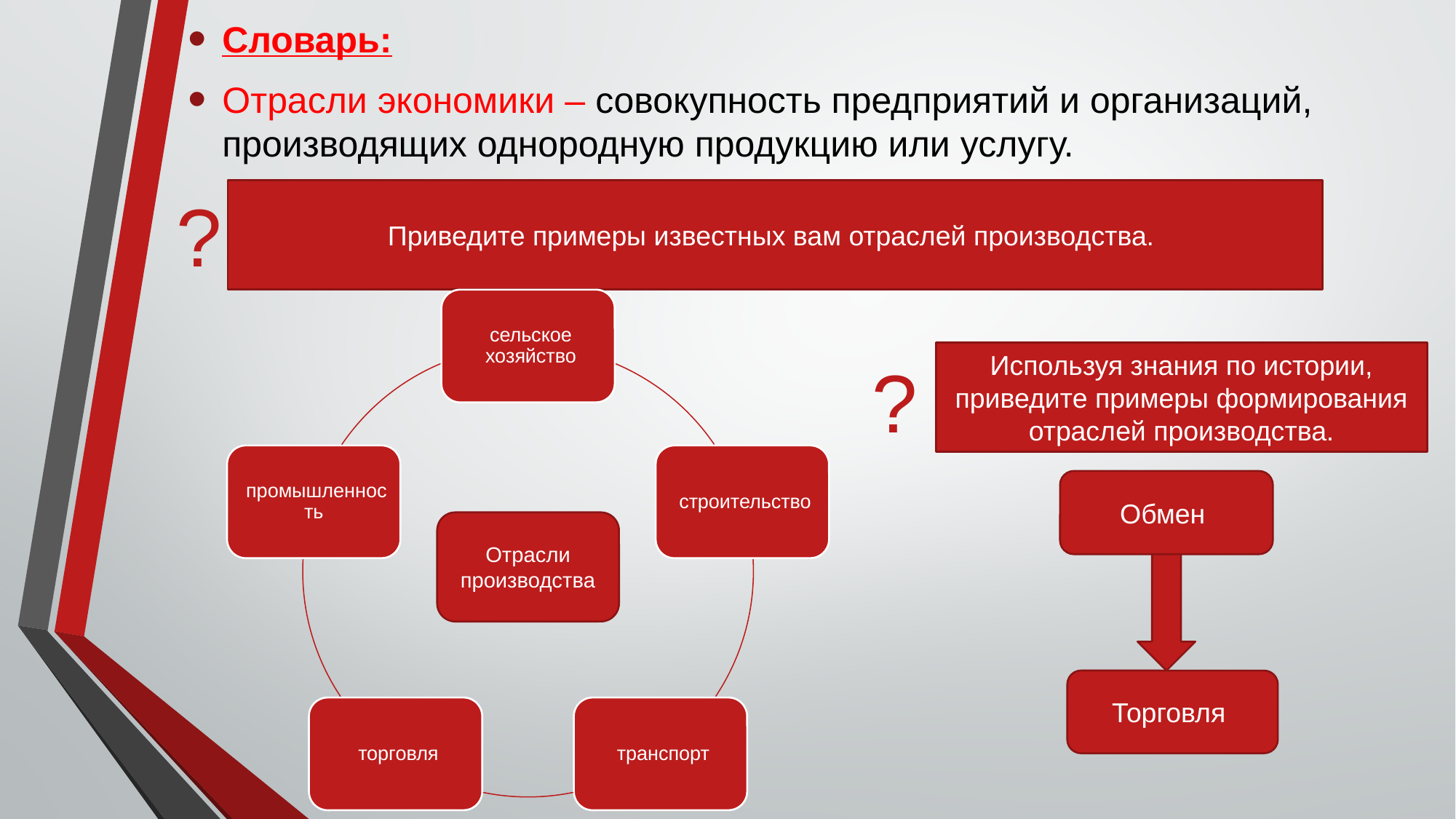

Словарь:
Отрасли экономики – совокупность предприятий и организаций, производящих однородную продукцию или услугу.
?
Приведите примеры известных вам отраслей производства.
сельское хозяйство
строительство
транспорт
торговля
промышленность
Используя знания по истории, приведите примеры формирования отраслей производства.
?
Обмен
Отрасли производства

Торговля